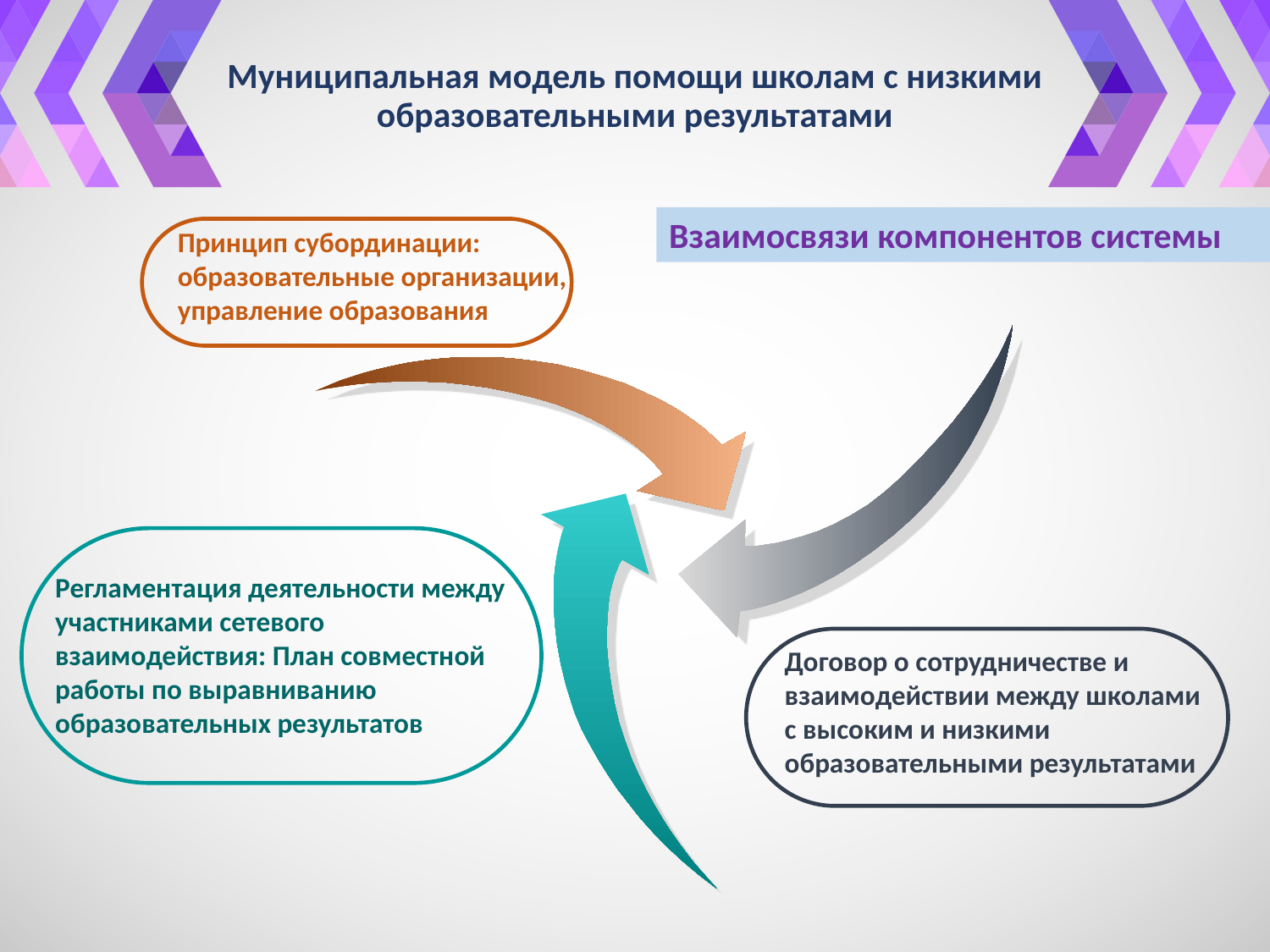

# Муниципальная модель помощи школам с низкими образовательными результатами
Взаимосвязи компонентов системы
Принцип субординации: образовательные организации, управление образования

Регламентация деятельности между участниками сетевого
взаимодействия: План совместной работы по выравниванию образовательных результатов

Договор о сотрудничестве и взаимодействии между школами
с высоким и низкими образовательными результатами